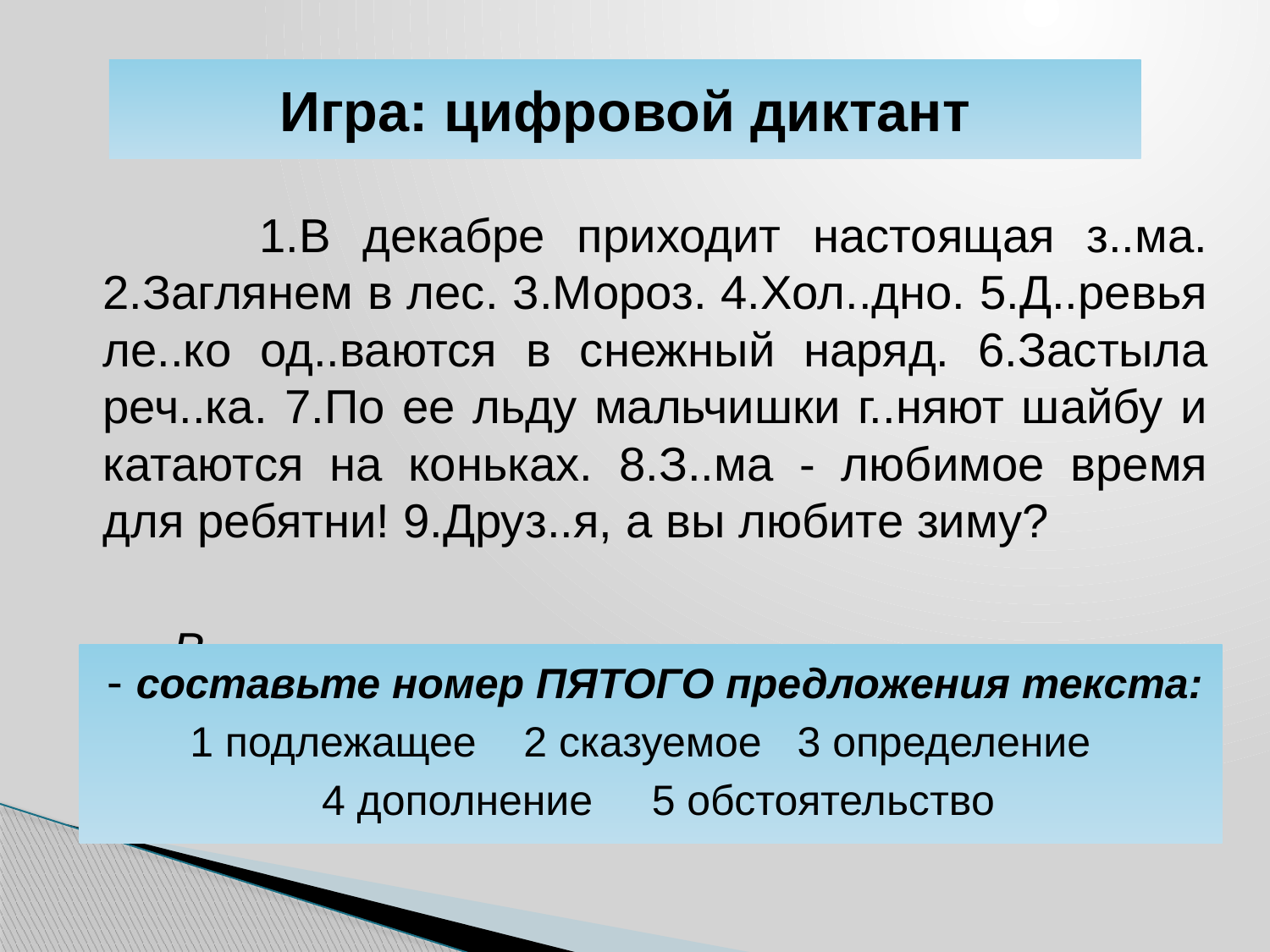

Игра: цифровой диктант
# III. Работа с орфограммами
      1.В декабре приходит настоящая з..ма. 2.Заглянем в лес. 3.Мороз. 4.Хол..дно. 5.Д..ревья ле..ко од..ваются в снежный наряд. 6.Застыла реч..ка. 7.По ее льду мальчишки г..няют шайбу и катаются на коньках. 8.З..ма - любимое время для ребятни! 9.Друз..я, а вы любите зиму?

  Выпишите из текста слова с пропущенными орфограммами и объясните их .
- составьте номер ПЯТОГО предложения текста:
1 подлежащее    2 сказуемое   3 определение
4 дополнение     5 обстоятельство